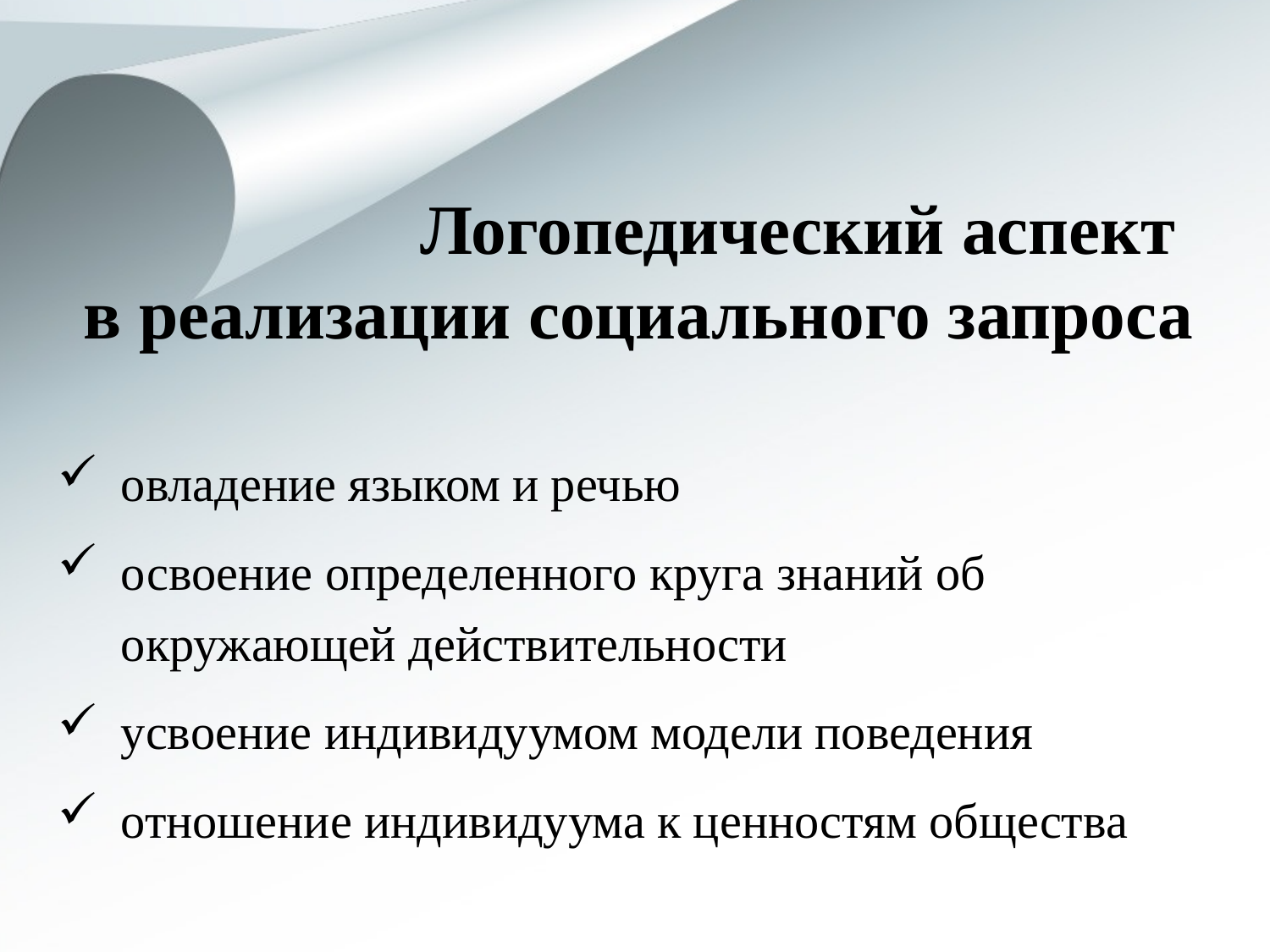

# Логопедический аспект в реализации социального запроса

овладение языком и речью
освоение определенного круга знаний об окружающей действительности
усвоение индивидуумом модели поведения
отношение индивидуума к ценностям общества